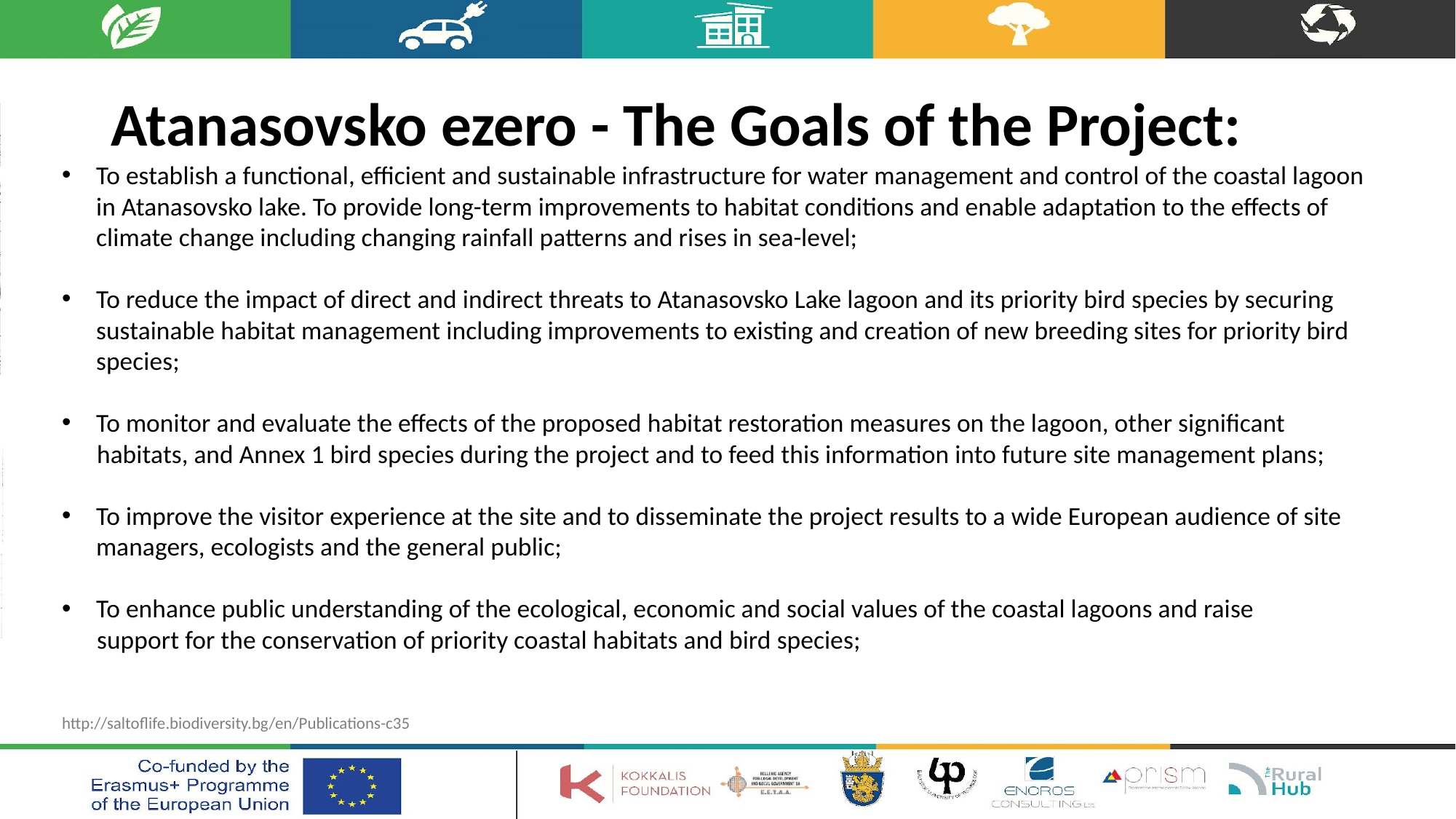

# Atanasovsko ezero - The Goals of the Project:
To establish a functional, efficient and sustainable infrastructure for water management and control of the coastal lagoon in Atanasovsko lake. To provide long-term improvements to habitat conditions and enable adaptation to the effects of climate change including changing rainfall patterns and rises in sea-level;

To reduce the impact of direct and indirect threats to Atanasovsko Lake lagoon and its priority bird species by securing sustainable habitat management including improvements to existing and creation of new breeding sites for priority bird species;

To monitor and evaluate the effects of the proposed habitat restoration measures on the lagoon, other significant
      habitats, and Annex 1 bird species during the project and to feed this information into future site management plans;

To improve the visitor experience at the site and to disseminate the project results to a wide European audience of site managers, ecologists and the general public;

To enhance public understanding of the ecological, economic and social values of the coastal lagoons and raise
      support for the conservation of priority coastal habitats and bird species;
http://saltoflife.biodiversity.bg/en/Publications-c35